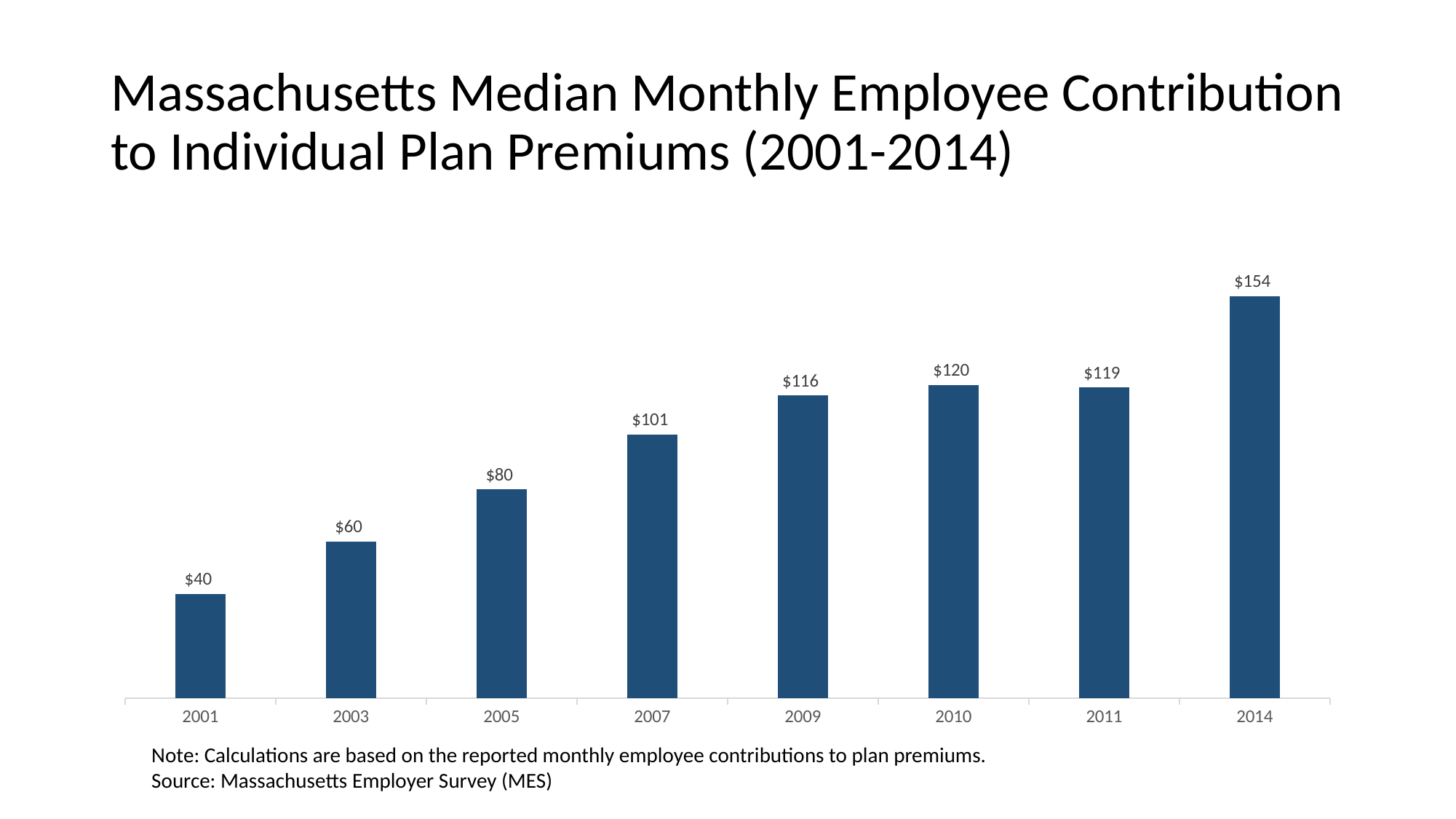

# Massachusetts Median Monthly Employee Contribution to Individual Plan Premiums (2001-2014)

### Chart

| Category | Column2 |
|---|---|
| 2001 | 40.0 |
| 2003 | 60.0 |
| 2005 | 80.0 |
| 2007 | 101.0 |
| 2009 | 116.0 |
| 2010 | 120.0 |
| 2011 | 119.0 |
| 2014 | 154.0 |
Note: Calculations are based on the reported monthly employee contributions to plan premiums.
Source: Massachusetts Employer Survey (MES)